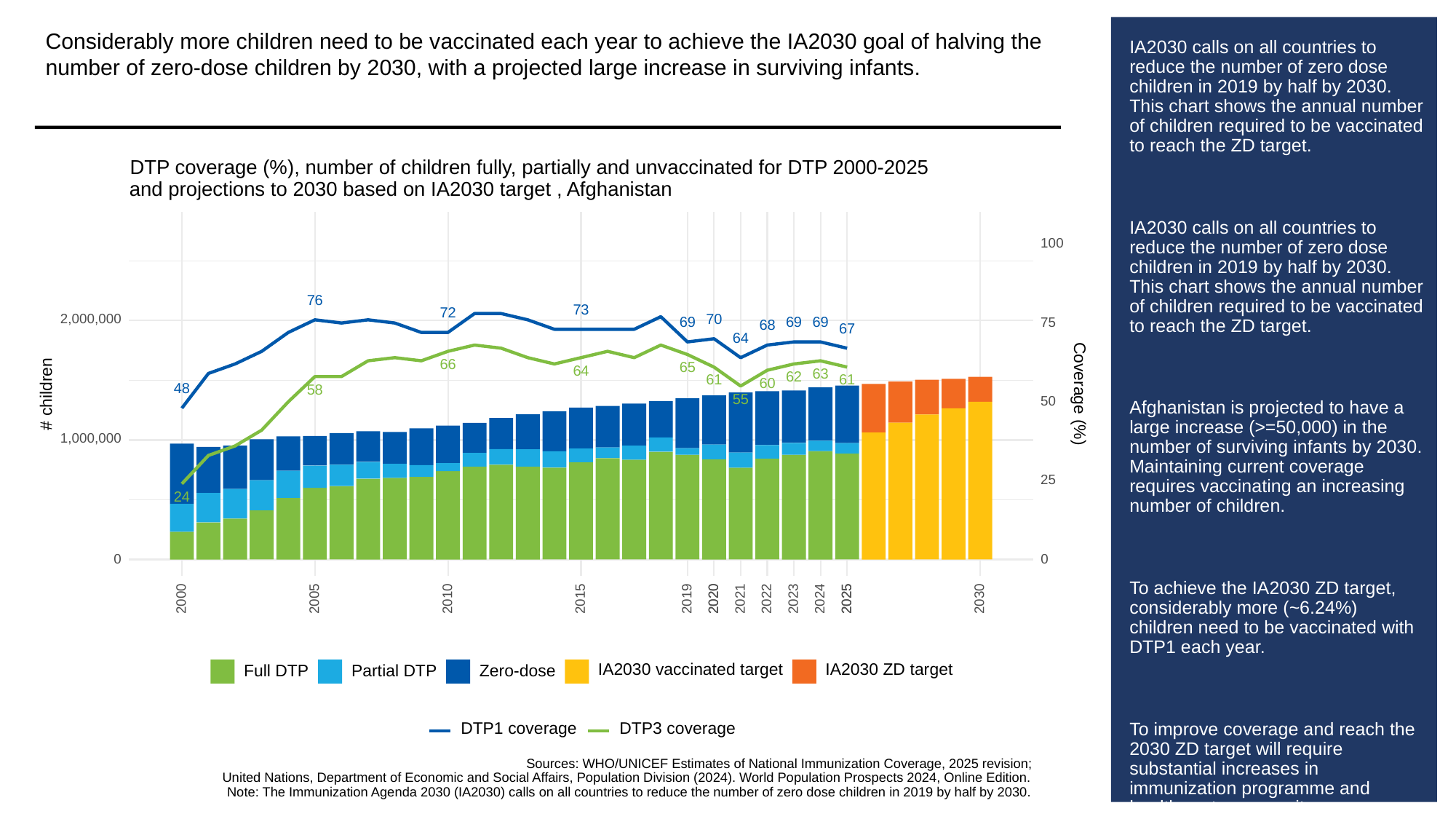

Considerably more children need to be vaccinated each year to achieve the IA2030 goal of halving the number of zero-dose children by 2030, with a projected large increase in surviving infants.
# IA2030 calls on all countries to reduce the number of zero dose children in 2019 by half by 2030. This chart shows the annual number of children required to be vaccinated to reach the ZD target.

IA2030 calls on all countries to reduce the number of zero dose children in 2019 by half by 2030. This chart shows the annual number of children required to be vaccinated to reach the ZD target.

Afghanistan is projected to have a  large increase (>=50,000) in the number of surviving infants by 2030. Maintaining current coverage requires vaccinating an increasing number of children.

To achieve the IA2030 ZD target, considerably more (~6.24%) children need to be vaccinated with DTP1 each year.

To improve coverage and reach the 2030 ZD target will require substantial increases in immunization programme and health system capacity.

DTP coverage (%), number of children fully, partially and unvaccinated for DTP 2000-2025
and projections to 2030 based on IA2030 target , Afghanistan

100

76
73
72

2,000,000
70
69
69
69
75

68
67
64

66
65
64
63
62
61
61

60

48

58

Coverage (%)

# children

55

50

1,000,000

25

24

0
0

2023
2030
2000
2005
2010
2015
2019
2020
2020
2021
2022
2024
2025
2025

IA2030 vaccinated target
IA2030 ZD target
Full DTP
Partial DTP
Zero-dose
DTP1 coverage
DTP3 coverage

Sources: WHO/UNICEF Estimates of National Immunization Coverage, 2025 revision;
United Nations, Department of Economic and Social Affairs, Population Division (2024). World Population Prospects 2024, Online Edition.
Note: The Immunization Agenda 2030 (IA2030) calls on all countries to reduce the number of zero dose children in 2019 by half by 2030.